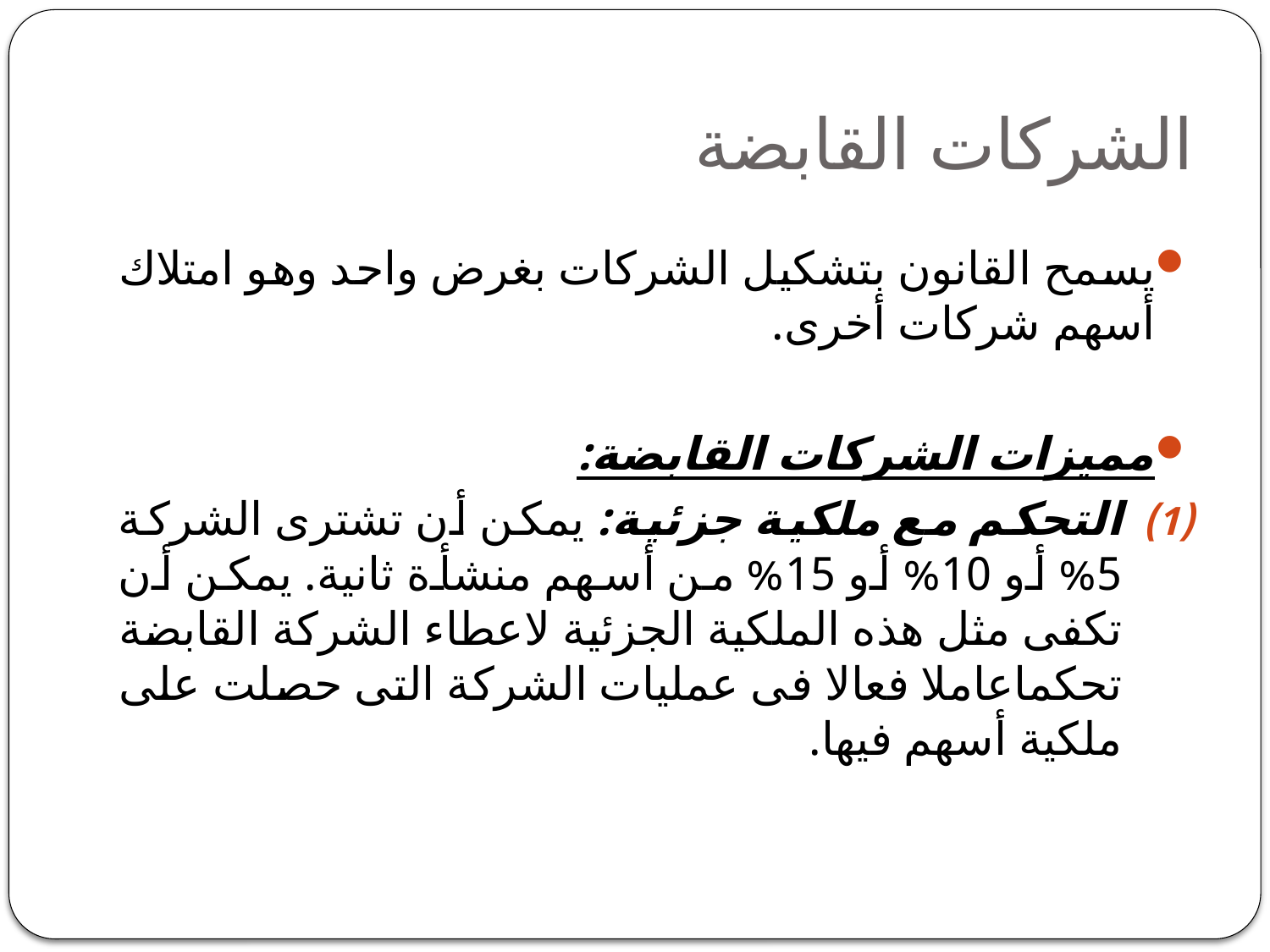

# الشركات القابضة
يسمح القانون بتشكيل الشركات بغرض واحد وهو امتلاك أسهم شركات أخرى.

مميزات الشركات القابضة:
التحكم مع ملكية جزئية: يمكن أن تشترى الشركة 5% أو 10% أو 15% من أسهم منشأة ثانية. يمكن أن تكفى مثل هذه الملكية الجزئية لاعطاء الشركة القابضة تحكماعاملا فعالا فى عمليات الشركة التى حصلت على ملكية أسهم فيها.